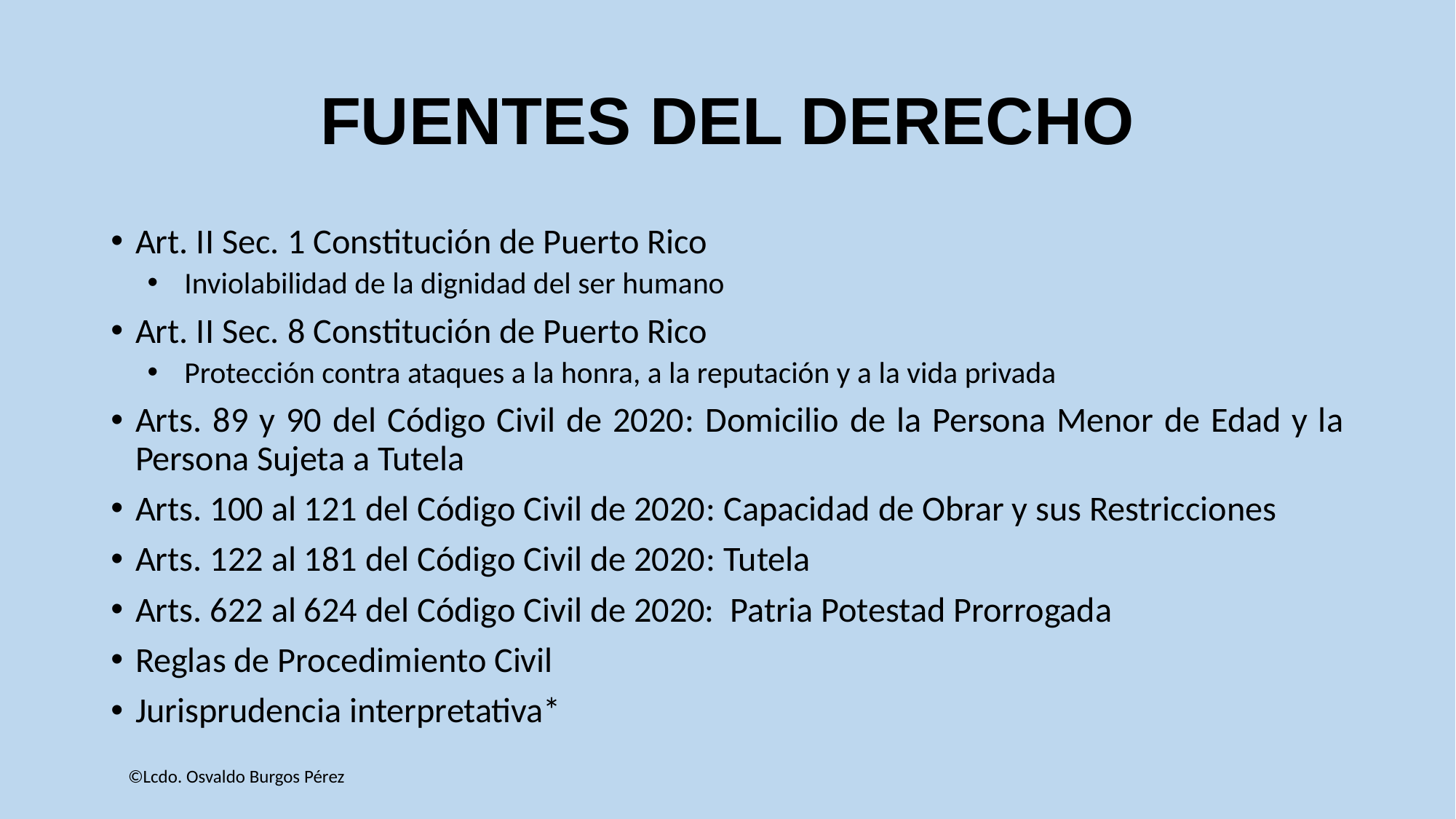

# FUENTES DEL DERECHO
Art. II Sec. 1 Constitución de Puerto Rico
Inviolabilidad de la dignidad del ser humano
Art. II Sec. 8 Constitución de Puerto Rico
Protección contra ataques a la honra, a la reputación y a la vida privada
Arts. 89 y 90 del Código Civil de 2020: Domicilio de la Persona Menor de Edad y la Persona Sujeta a Tutela
Arts. 100 al 121 del Código Civil de 2020: Capacidad de Obrar y sus Restricciones
Arts. 122 al 181 del Código Civil de 2020: Tutela
Arts. 622 al 624 del Código Civil de 2020:  Patria Potestad Prorrogada
Reglas de Procedimiento Civil
Jurisprudencia interpretativa*
©Lcdo. Osvaldo Burgos Pérez